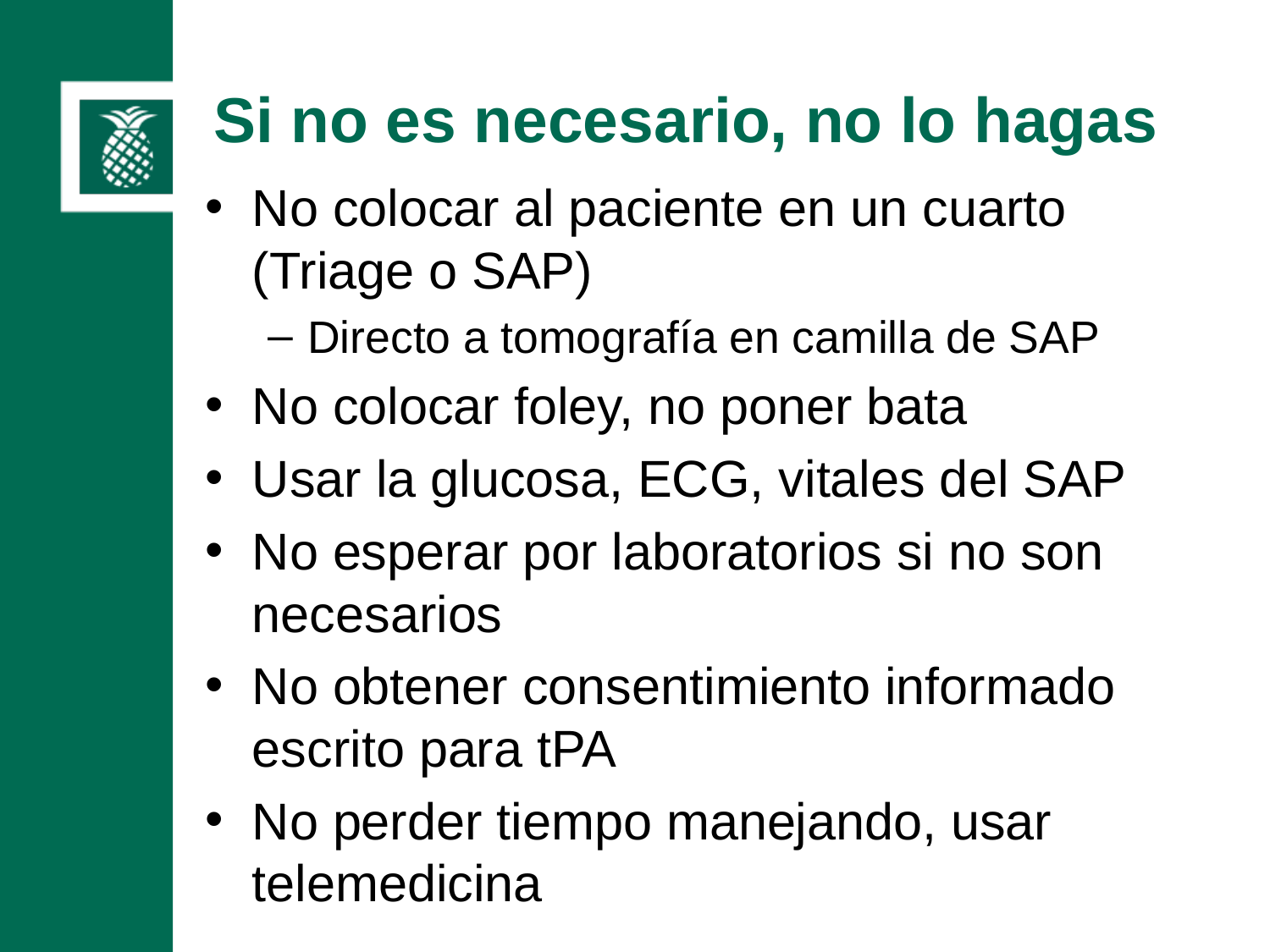

# Si no es necesario, no lo hagas
No colocar al paciente en un cuarto (Triage o SAP)
Directo a tomografía en camilla de SAP
No colocar foley, no poner bata
Usar la glucosa, ECG, vitales del SAP
No esperar por laboratorios si no son necesarios
No obtener consentimiento informado escrito para tPA
No perder tiempo manejando, usar telemedicina